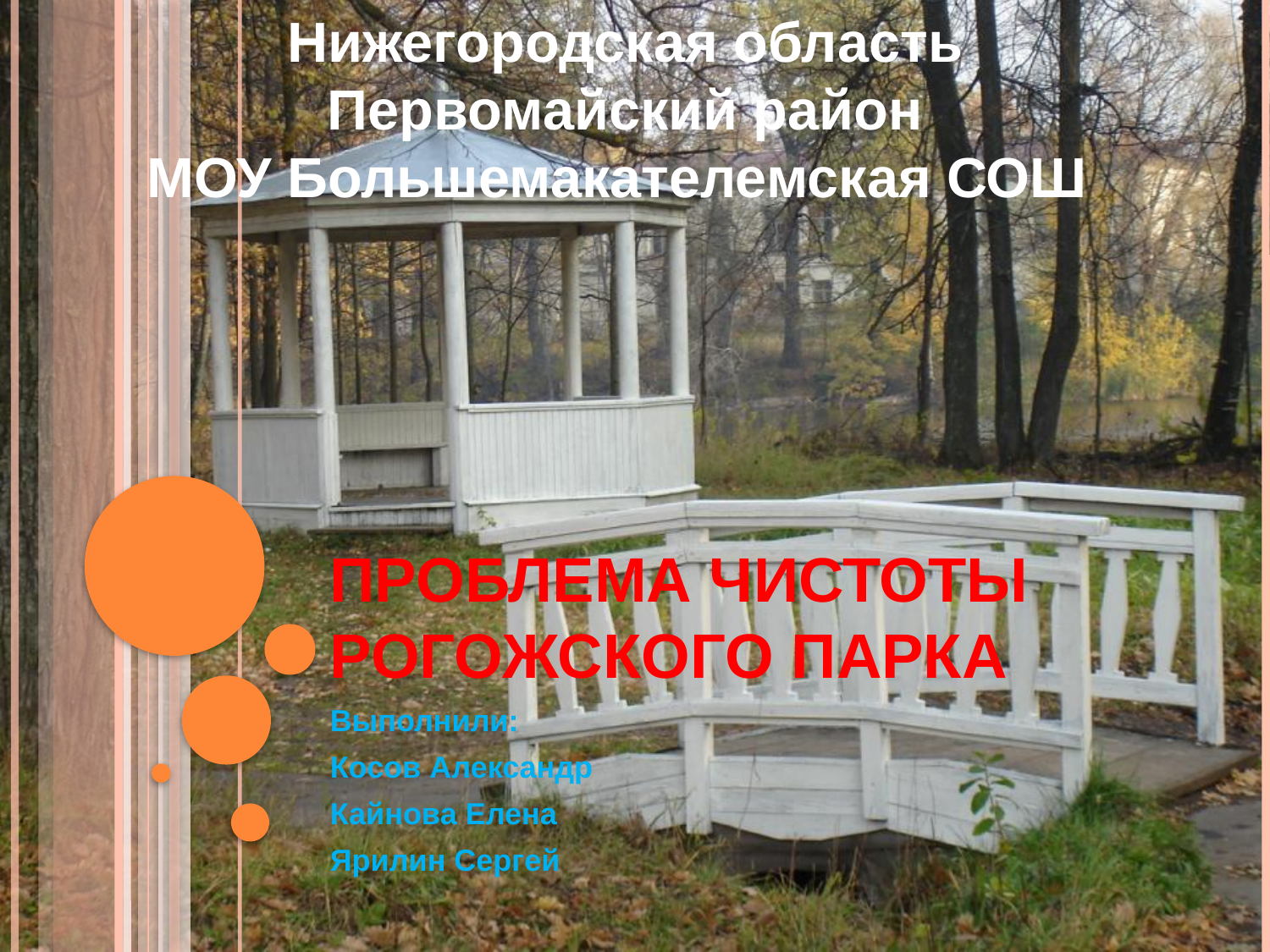

Нижегородская область
Первомайский район
МОУ Большемакателемская СОШ
# Проблема чистоты Рогожского парка
Выполнили:
Косов Александр
Кайнова Елена
Ярилин Сергей